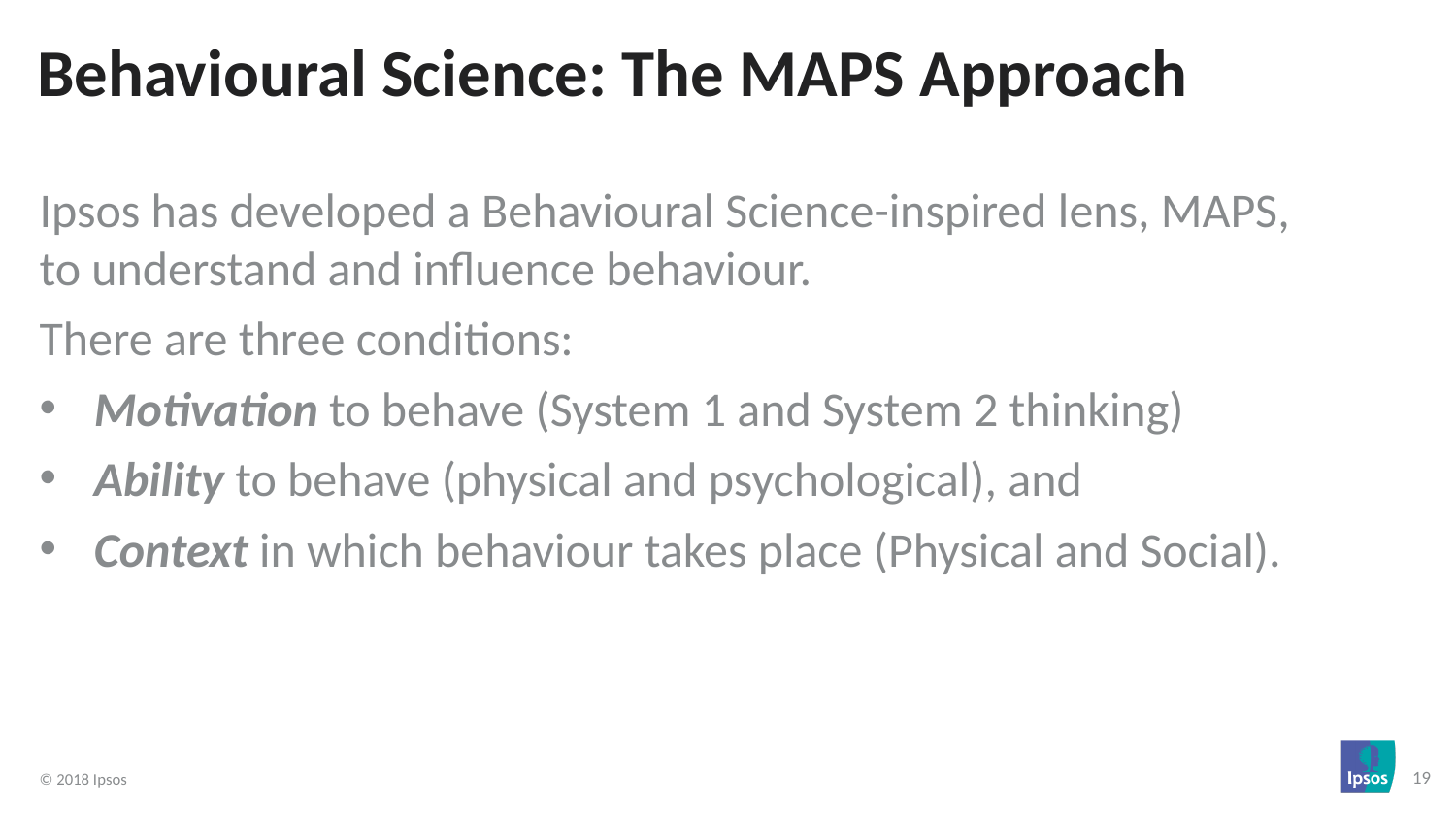

# Behavioural Science: The MAPS Approach
Ipsos has developed a Behavioural Science-inspired lens, MAPS, to understand and influence behaviour.
There are three conditions:
Motivation to behave (System 1 and System 2 thinking)
Ability to behave (physical and psychological), and
Context in which behaviour takes place (Physical and Social).